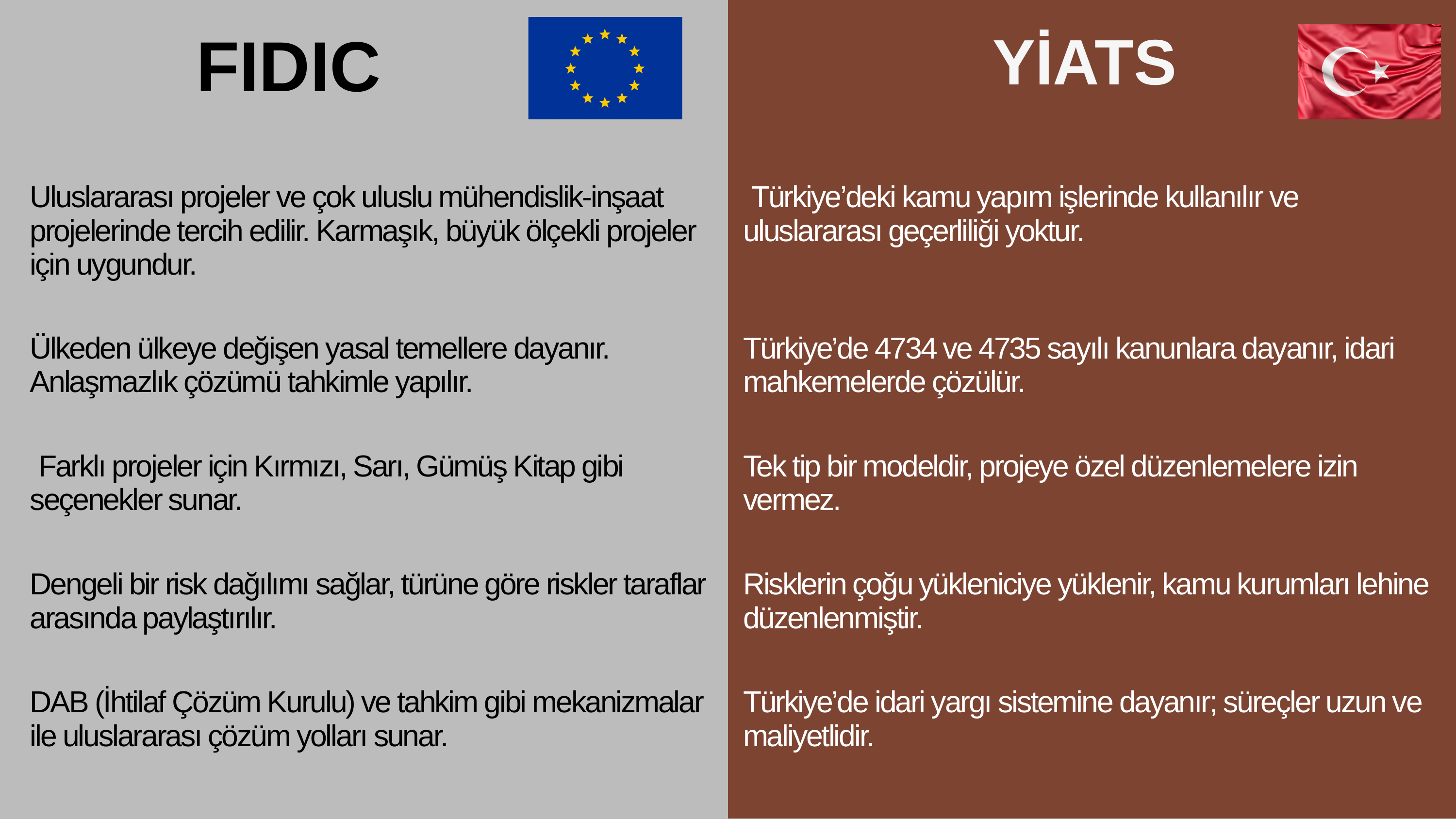

YİATS
FIDIC
Uluslararası projeler ve çok uluslu mühendislik-inşaat projelerinde tercih edilir. Karmaşık, büyük ölçekli projeler için uygundur.
 Türkiye’deki kamu yapım işlerinde kullanılır ve uluslararası geçerliliği yoktur.
Ülkeden ülkeye değişen yasal temellere dayanır. Anlaşmazlık çözümü tahkimle yapılır.
Türkiye’de 4734 ve 4735 sayılı kanunlara dayanır, idari mahkemelerde çözülür.
 Farklı projeler için Kırmızı, Sarı, Gümüş Kitap gibi seçenekler sunar.
Tek tip bir modeldir, projeye özel düzenlemelere izin vermez.

Dengeli bir risk dağılımı sağlar, türüne göre riskler taraflar arasında paylaştırılır.
Risklerin çoğu yükleniciye yüklenir, kamu kurumları lehine düzenlenmiştir.
DAB (İhtilaf Çözüm Kurulu) ve tahkim gibi mekanizmalar ile uluslararası çözüm yolları sunar.
Türkiye’de idari yargı sistemine dayanır; süreçler uzun ve maliyetlidir.